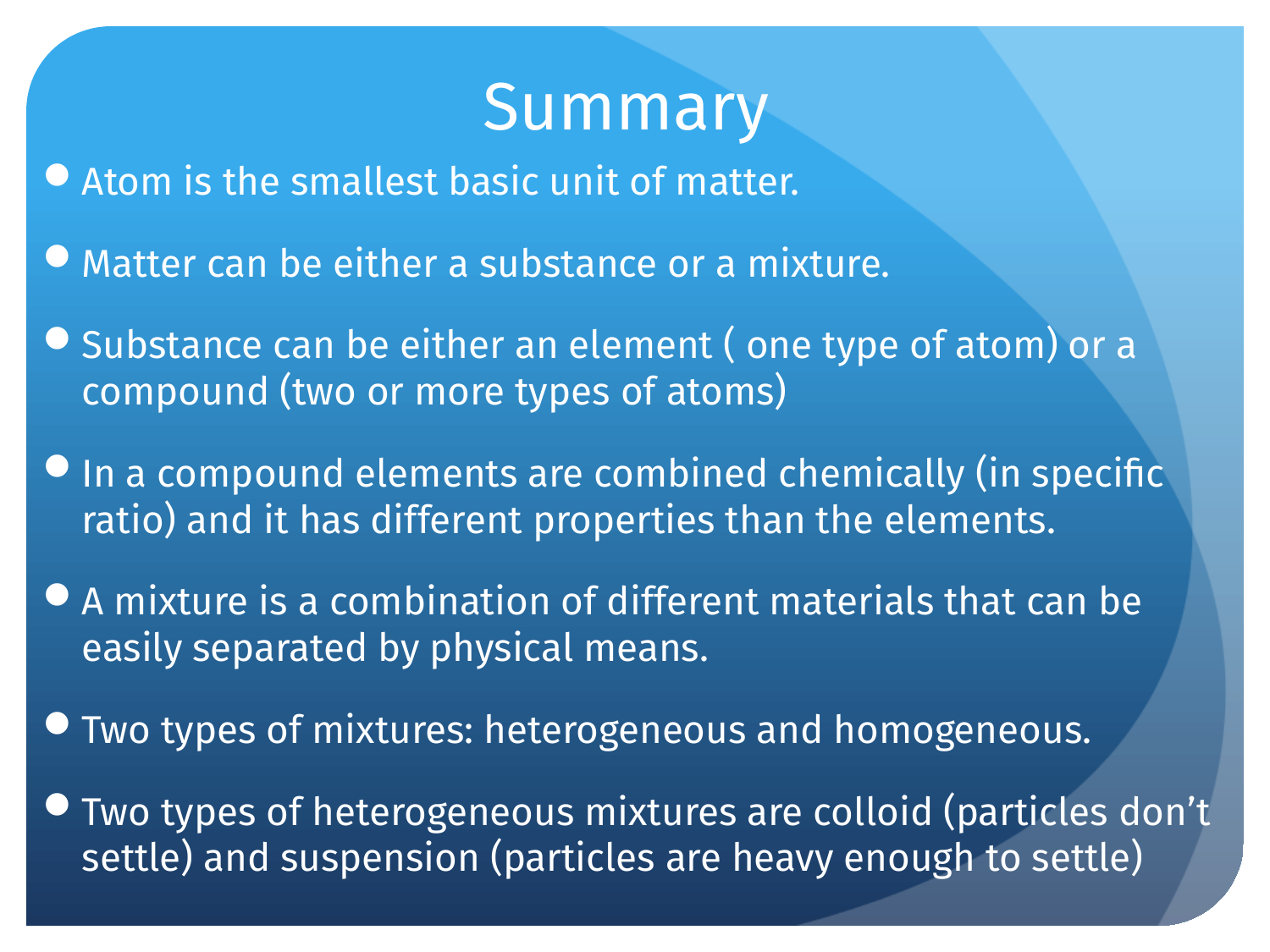

# Summary
Atom is the smallest basic unit of matter.
Matter can be either a substance or a mixture.
Substance can be either an element ( one type of atom) or a compound (two or more types of atoms)
In a compound elements are combined chemically (in specific ratio) and it has different properties than the elements.
A mixture is a combination of different materials that can be easily separated by physical means.
Two types of mixtures: heterogeneous and homogeneous.
Two types of heterogeneous mixtures are colloid (particles don’t settle) and suspension (particles are heavy enough to settle)